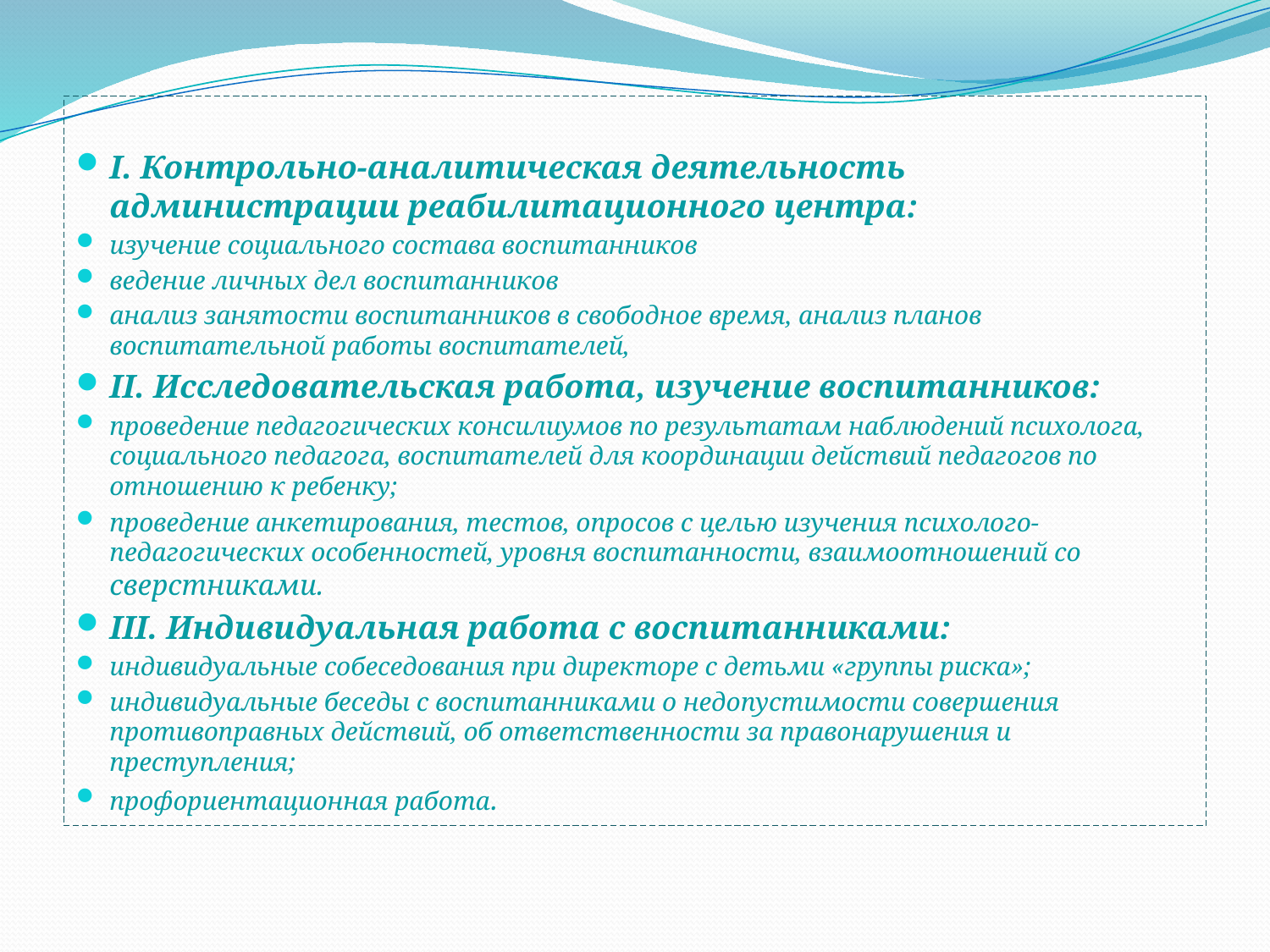

I. Контрольно-аналитическая деятельность администрации реабилитационного центра:
изучение социального состава воспитанников
ведение личных дел воспитанников
анализ занятости воспитанников в свободное время, анализ планов воспитательной работы воспитателей,
II. Исследовательская работа, изучение воспитанников:
проведение педагогических консилиумов по результатам наблюдений психолога, социального педагога, воспитателей для координации действий педагогов по отношению к ребенку;
проведение анкетирования, тестов, опросов с целью изучения психолого-педагогических особенностей, уровня воспитанности, взаимоотношений со сверстниками.
III. Индивидуальная работа с воспитанниками:
индивидуальные собеседования при директоре с детьми «группы риска»;
индивидуальные беседы с воспитанниками о недопустимости совершения противоправных действий, об ответственности за правонарушения и преступления;
профориентационная работа.

#